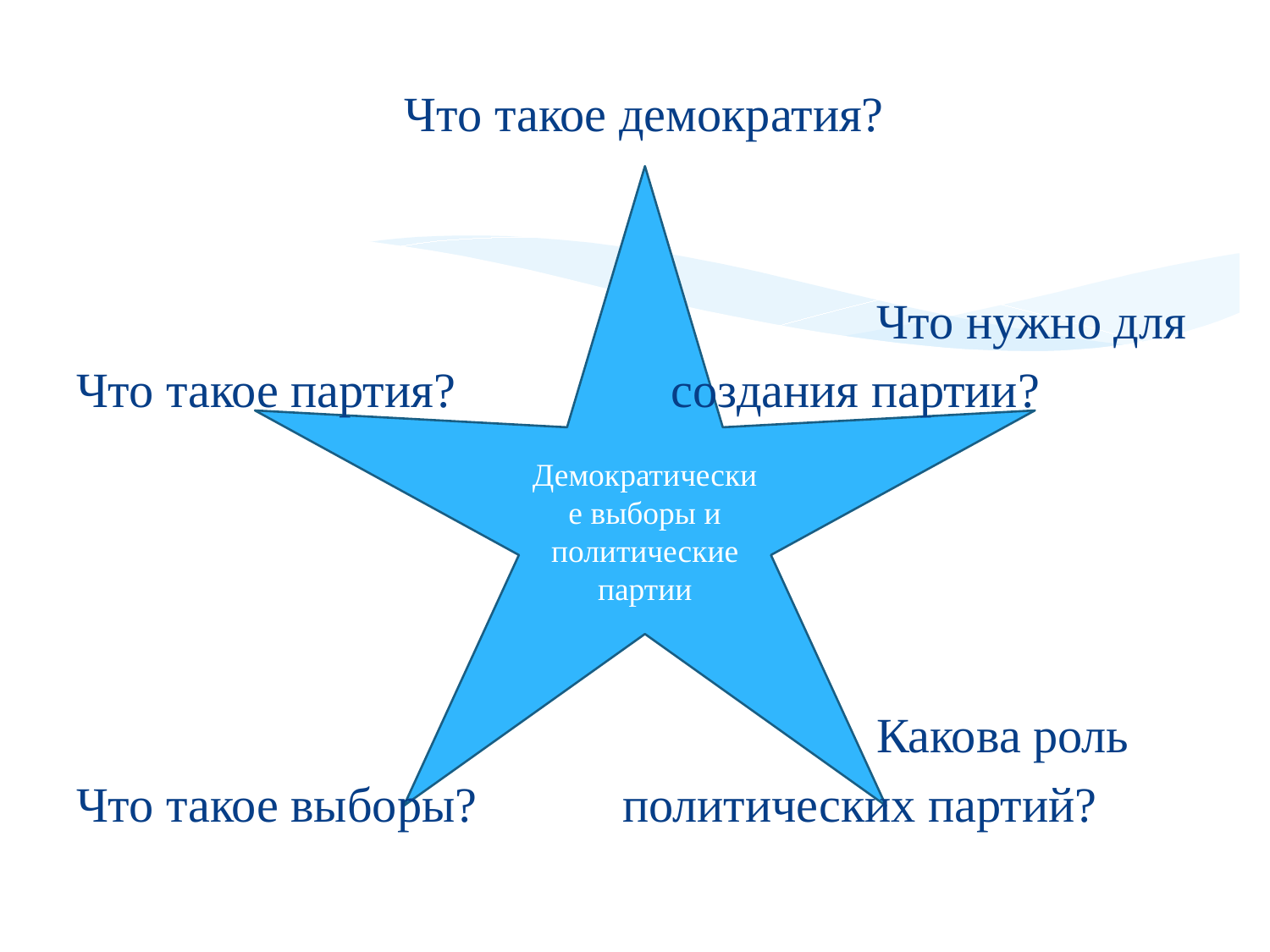

Что такое демократия?

							Что нужно для
Что такое партия? 		    создания партии?

							Какова роль
Что такое выборы?		политических партий?
Демократические выборы и политические партии